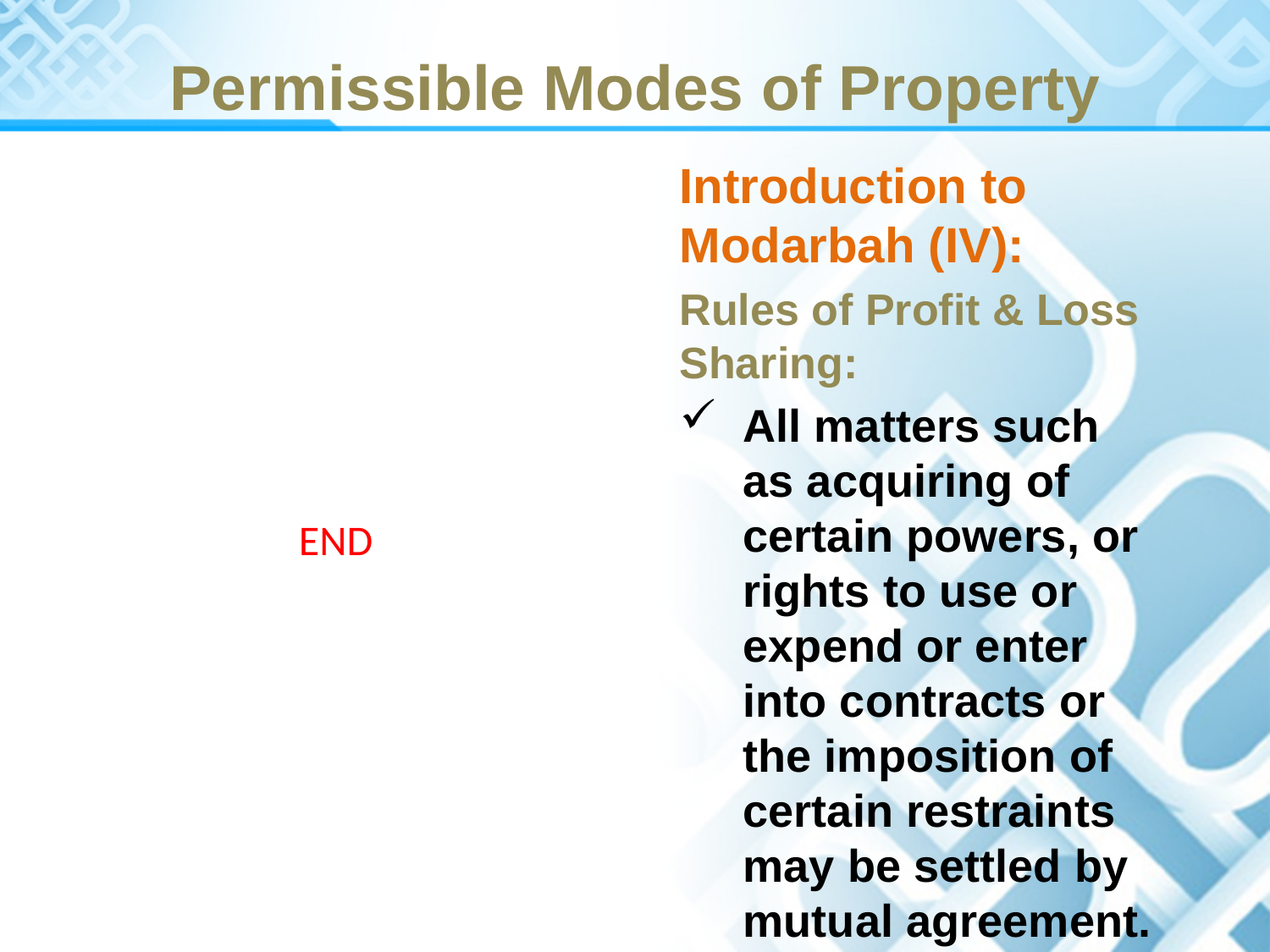

Permissible Modes of Property
Introduction to Modarbah (IV):
Rules of Profit & Loss Sharing:
All matters such as acquiring of certain powers, or rights to use or expend or enter into contracts or the imposition of certain restraints may be settled by mutual agreement.

END